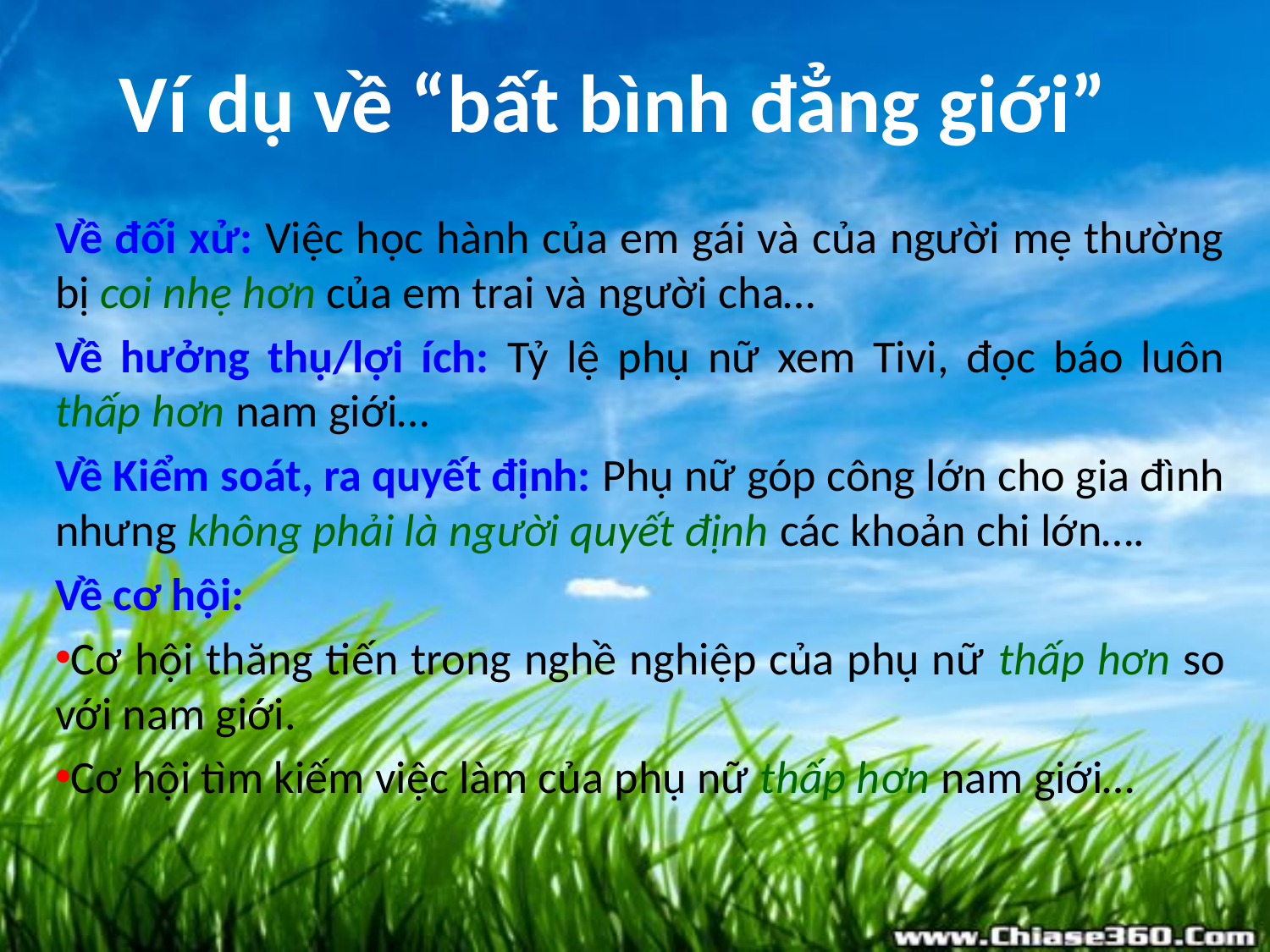

# Ví dụ về “bất bình đẳng giới”
Về đối xử: Việc học hành của em gái và của người mẹ thường bị coi nhẹ hơn của em trai và người cha…
Về hưởng thụ/lợi ích: Tỷ lệ phụ nữ xem Tivi, đọc báo luôn thấp hơn nam giới…
Về Kiểm soát, ra quyết định: Phụ nữ góp công lớn cho gia đình nhưng không phải là người quyết định các khoản chi lớn….
Về cơ hội:
Cơ hội thăng tiến trong nghề nghiệp của phụ nữ thấp hơn so với nam giới.
Cơ hội tìm kiếm việc làm của phụ nữ thấp hơn nam giới…